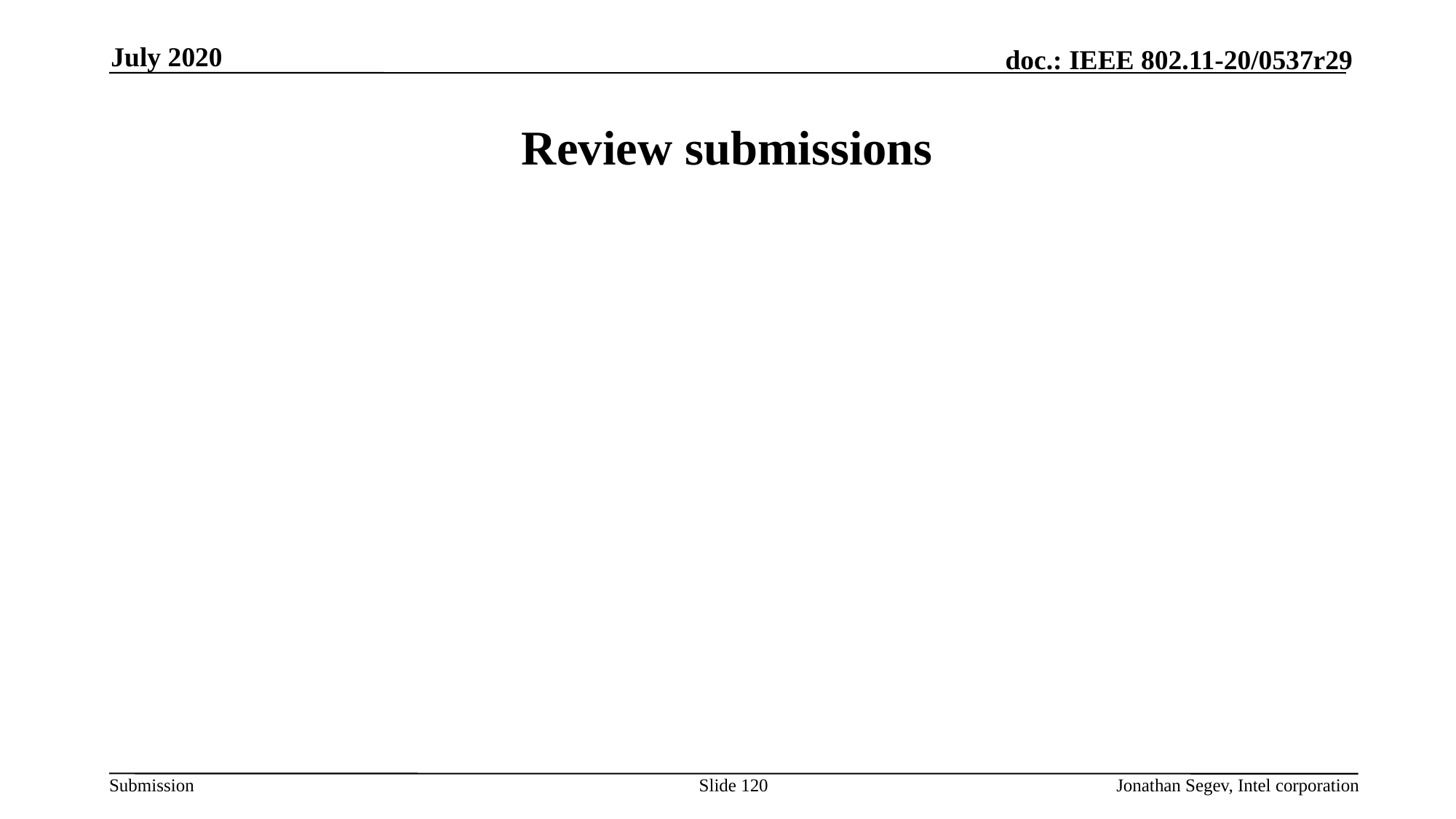

July 2020
# Review submissions

Slide 120
Jonathan Segev, Intel corporation